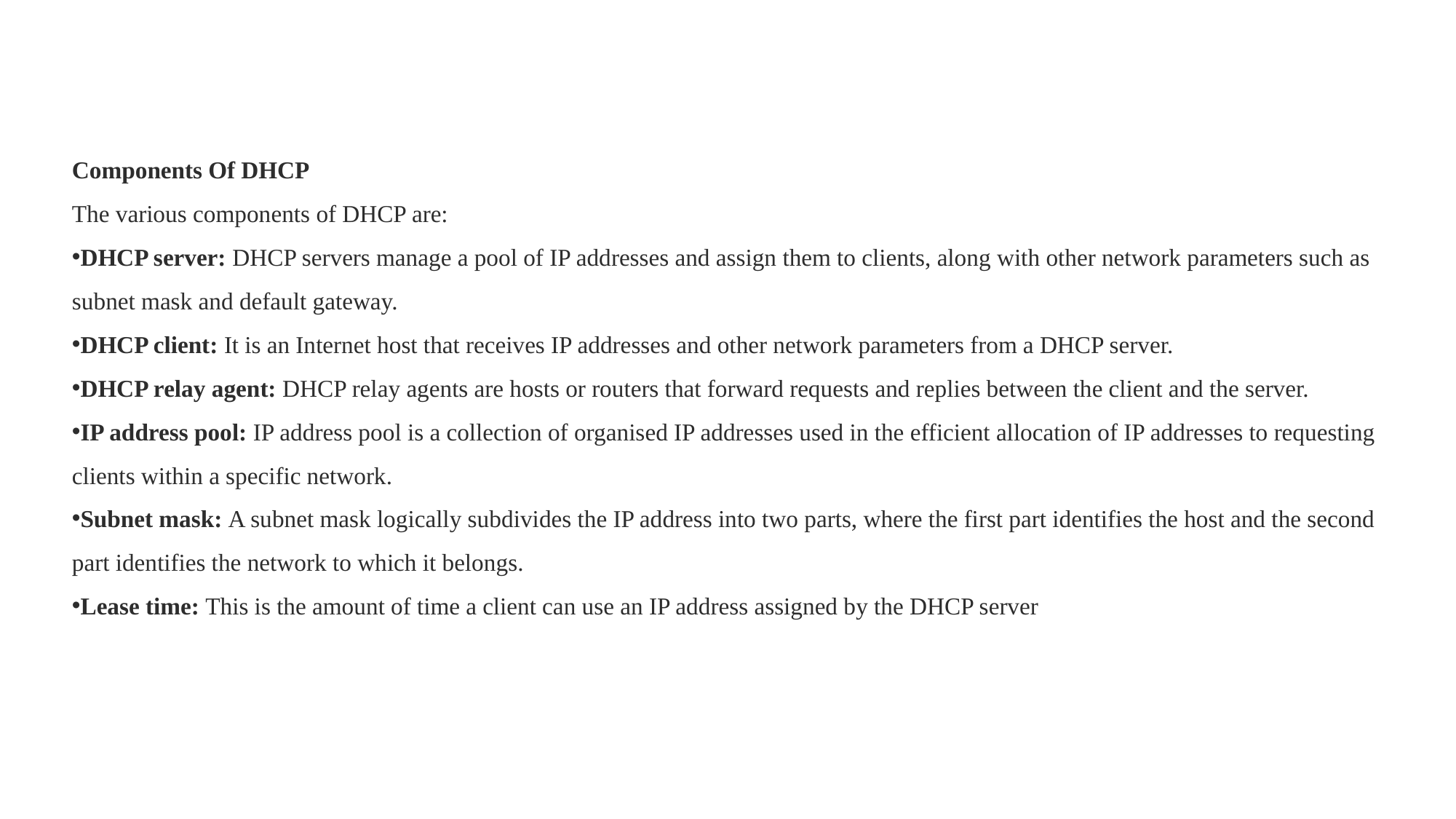

Components Of DHCP
The various components of DHCP are:
DHCP server: DHCP servers manage a pool of IP addresses and assign them to clients, along with other network parameters such as subnet mask and default gateway.
DHCP client: It is an Internet host that receives IP addresses and other network parameters from a DHCP server.
DHCP relay agent: DHCP relay agents are hosts or routers that forward requests and replies between the client and the server.
IP address pool: IP address pool is a collection of organised IP addresses used in the efficient allocation of IP addresses to requesting clients within a specific network.
Subnet mask: A subnet mask logically subdivides the IP address into two parts, where the first part identifies the host and the second part identifies the network to which it belongs.
Lease time: This is the amount of time a client can use an IP address assigned by the DHCP server